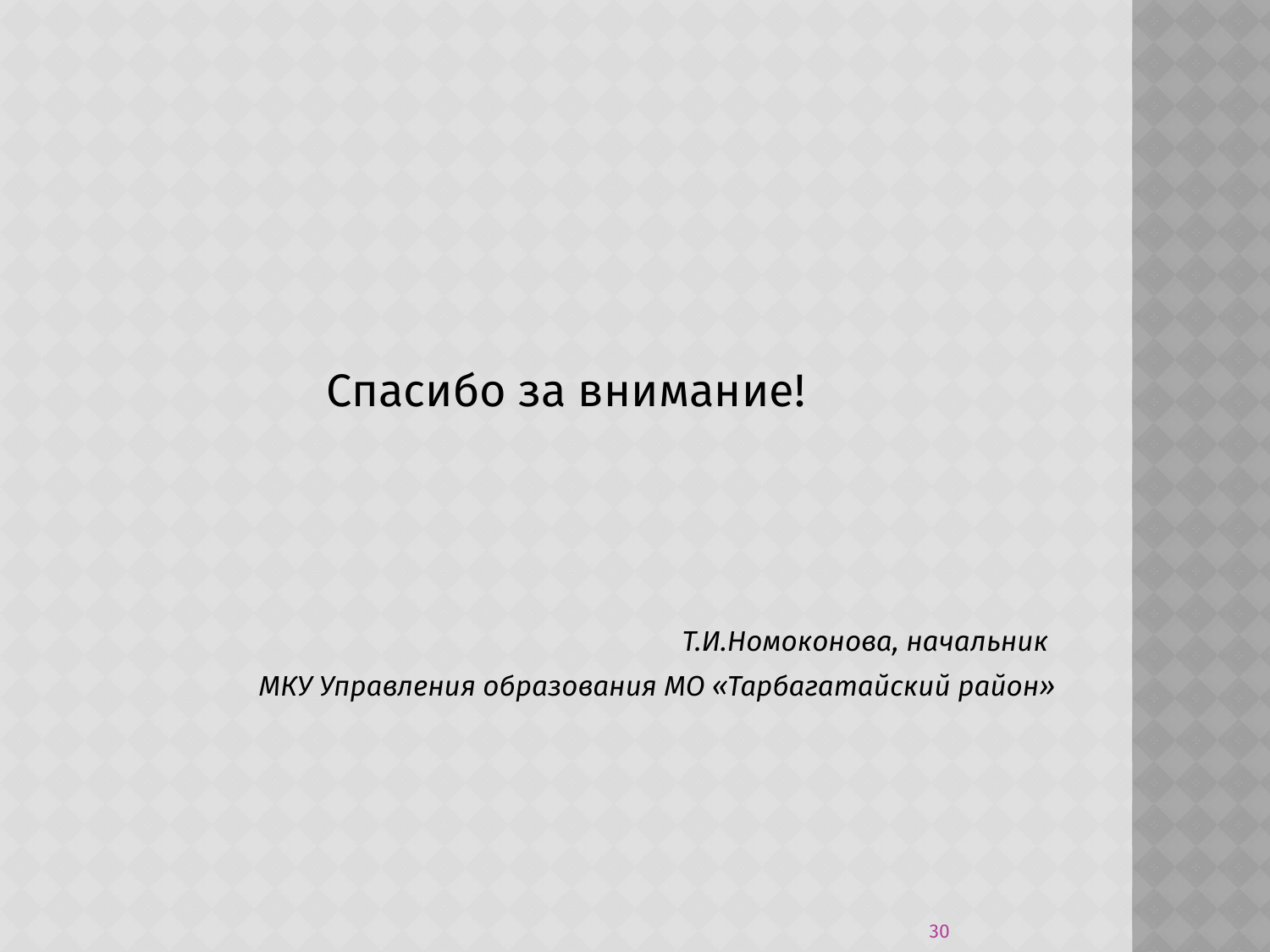

Спасибо за внимание!

Т.И.Номоконова, начальник
МКУ Управления образования МО «Тарбагатайский район»

30